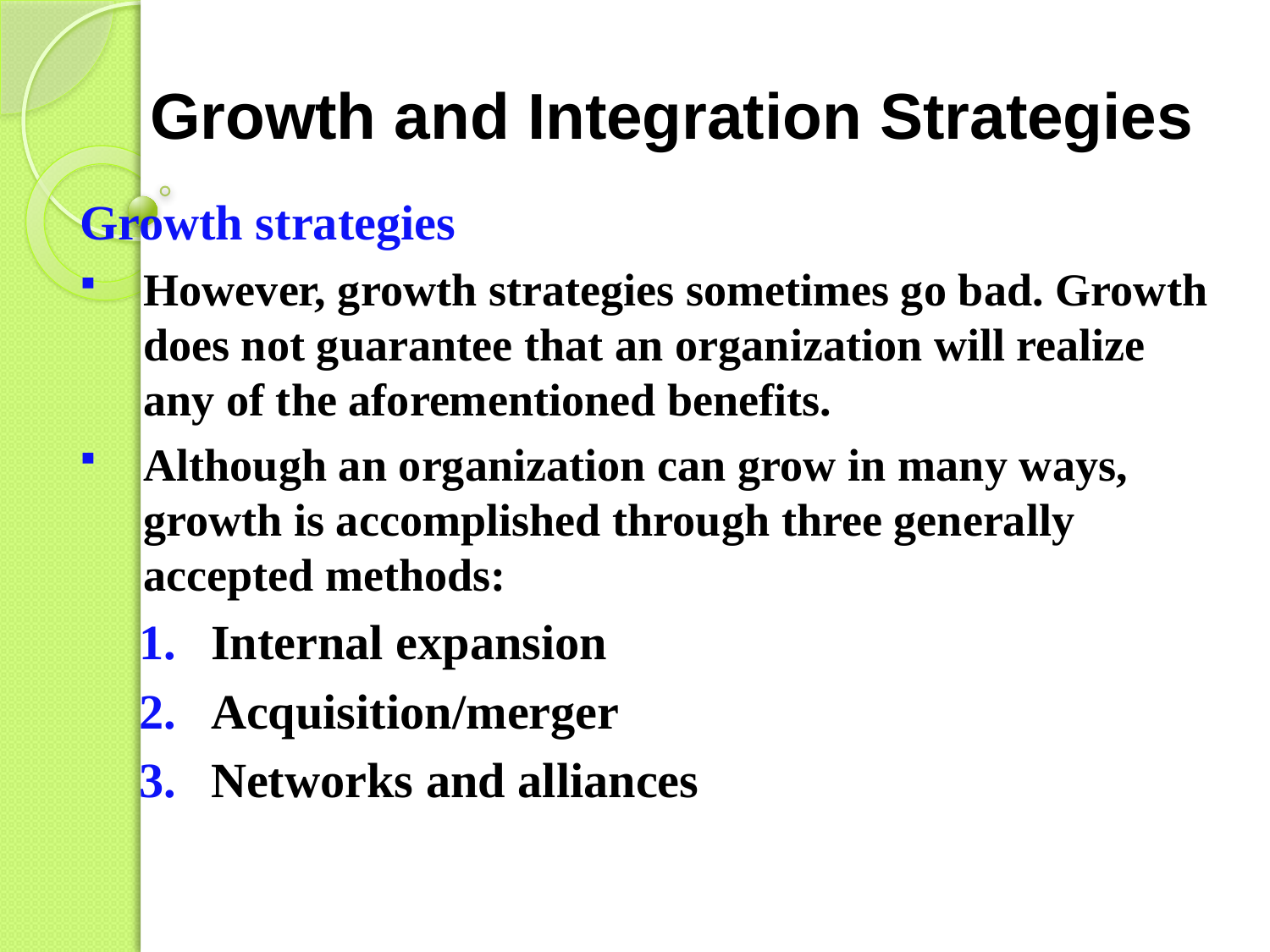

# Growth and Integration Strategies
Growth strategies
However, growth strategies sometimes go bad. Growth does not guarantee that an organization will realize any of the aforementioned benefits.
Although an organization can grow in many ways, growth is accomplished through three generally accepted methods:
Internal expansion
Acquisition/merger
Networks and alliances